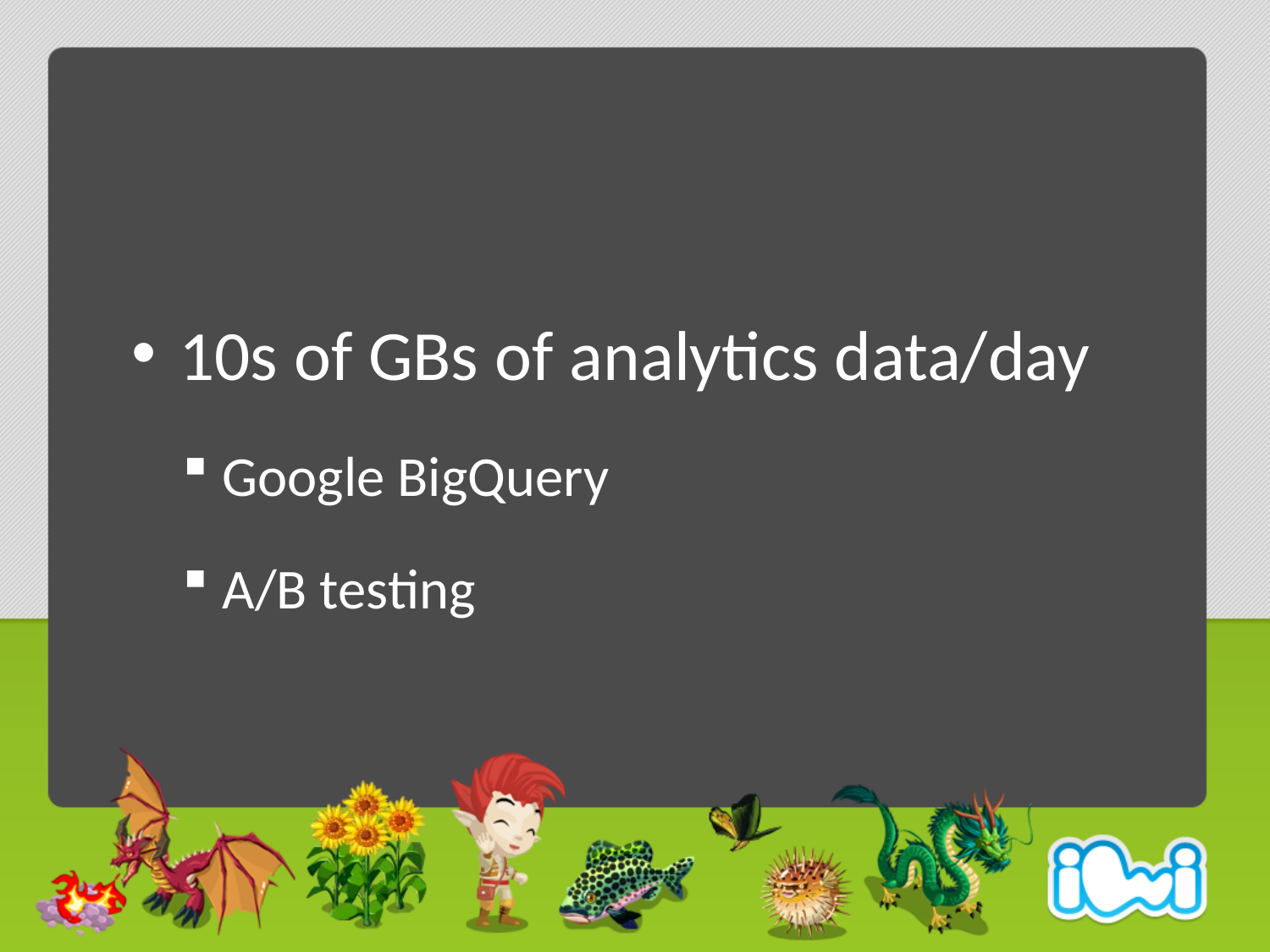

10s of GBs of analytics data/day
Google BigQuery
A/B testing